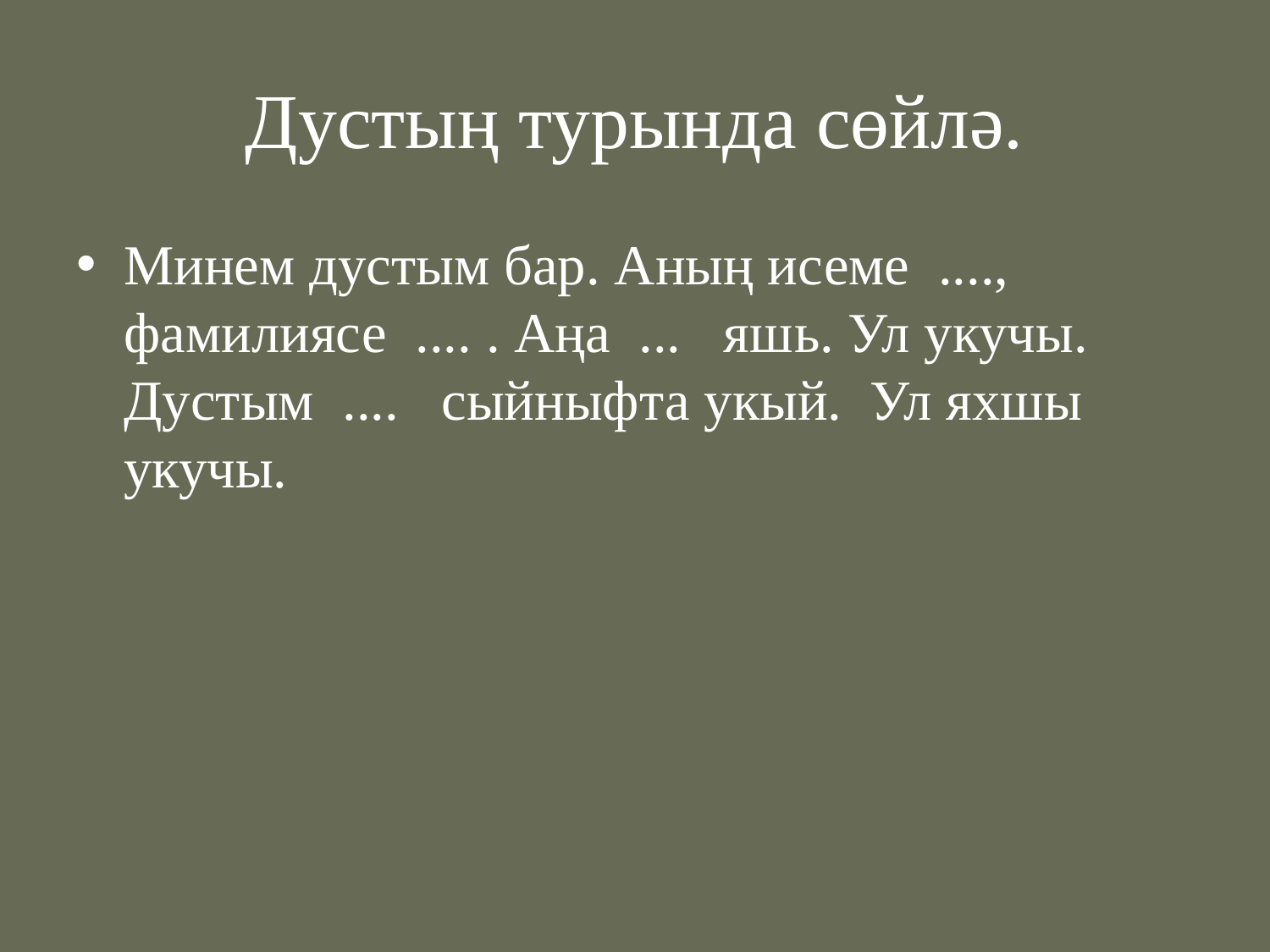

# Дустың турында сөйлә.
Минем дустым бар. Аның исеме  ....,  фамилиясе  .... . Аңа  ...   яшь. Ул укучы. Дустым  ....   сыйныфта укый.  Ул яхшы укучы.